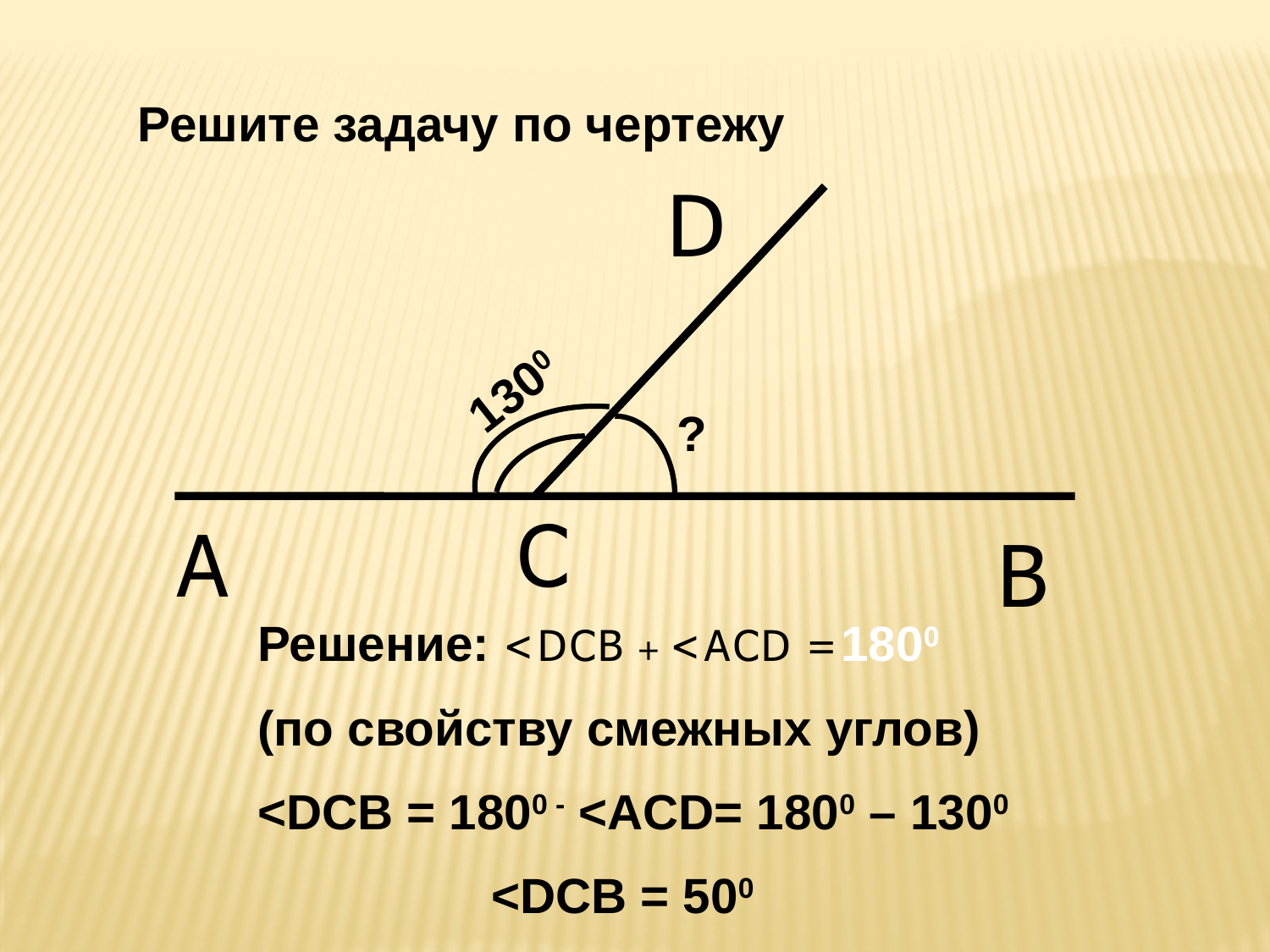

Решите задачу по чертежу
D

1300
?
C
A
B
Решение: <DCB + <ACD =1800
(по свойству смежных углов)
<DCB = 1800 - <ACD= 1800 – 1300
                 <DCB = 500